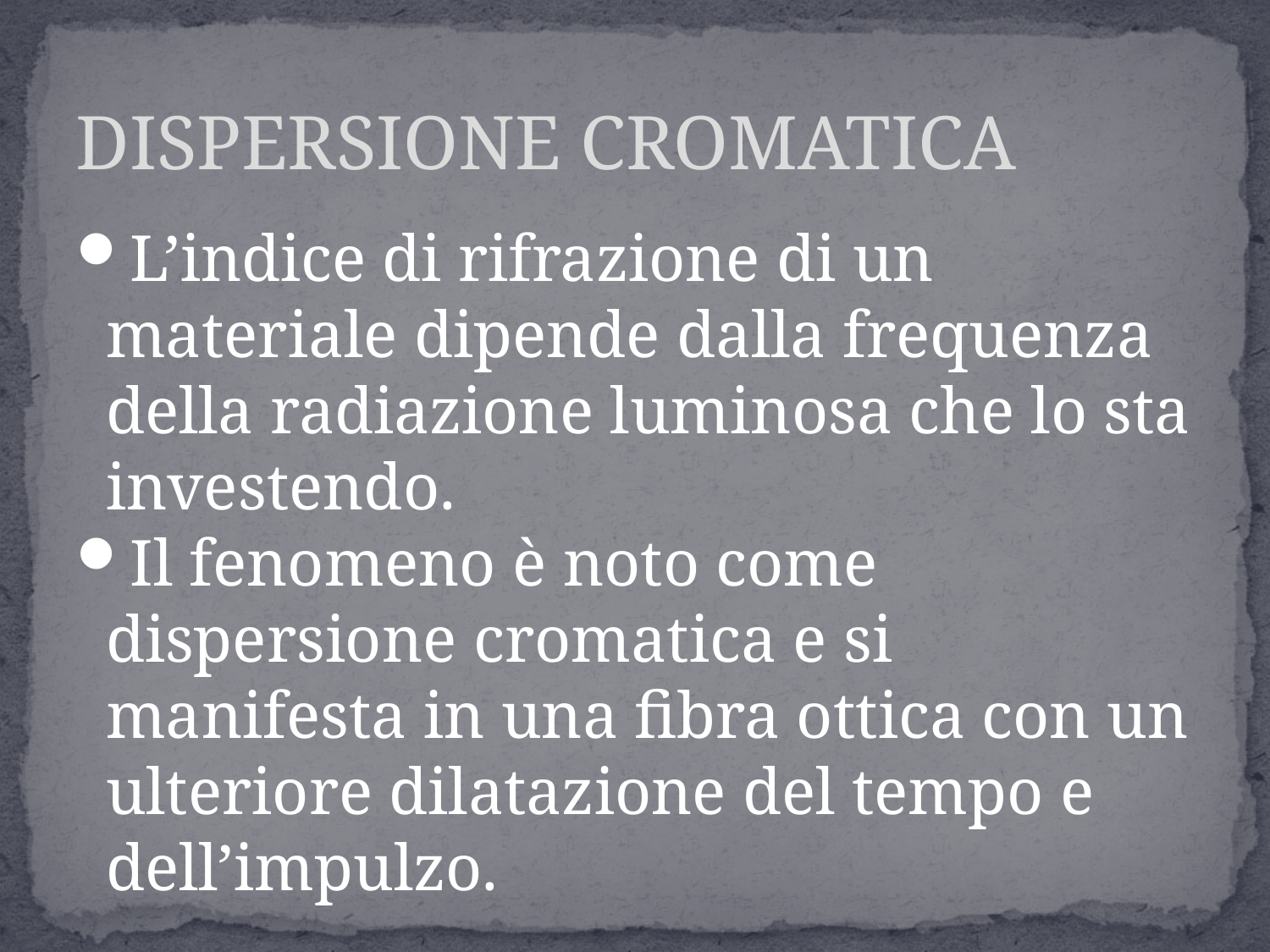

DISPERSIONE CROMATICA
L’indice di rifrazione di un materiale dipende dalla frequenza della radiazione luminosa che lo sta investendo.
Il fenomeno è noto come dispersione cromatica e si manifesta in una fibra ottica con un ulteriore dilatazione del tempo e dell’impulzo.